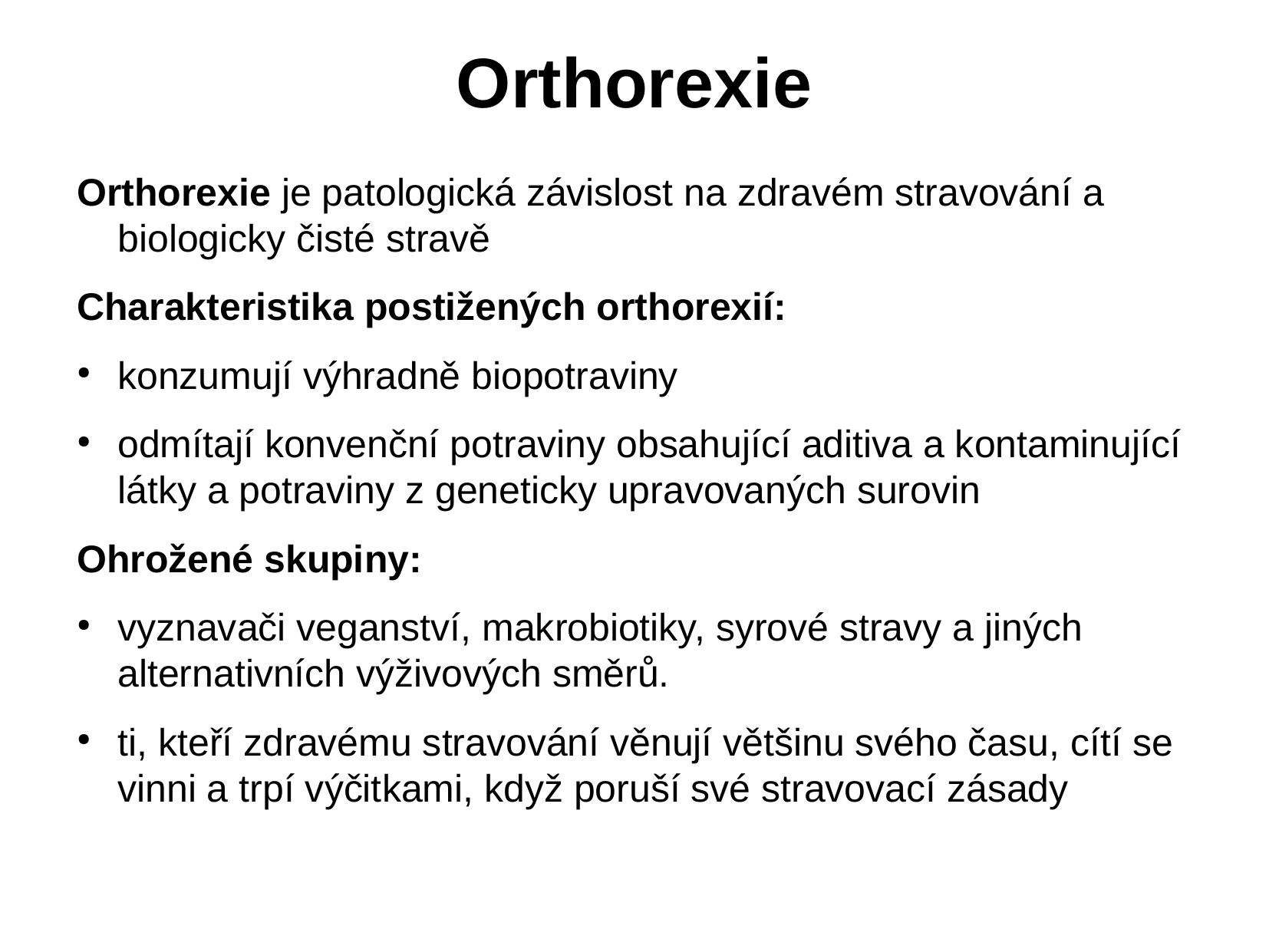

# Orthorexie
Orthorexie je patologická závislost na zdravém stravování a biologicky čisté stravě
Charakteristika postižených orthorexií:
konzumují výhradně biopotraviny
odmítají konvenční potraviny obsahující aditiva a kontaminující látky a potraviny z geneticky upravovaných surovin
Ohrožené skupiny:
vyznavači veganství, makrobiotiky, syrové stravy a jiných alternativních výživových směrů.
ti, kteří zdravému stravování věnují většinu svého času, cítí se vinni a trpí výčitkami, když poruší své stravovací zásady